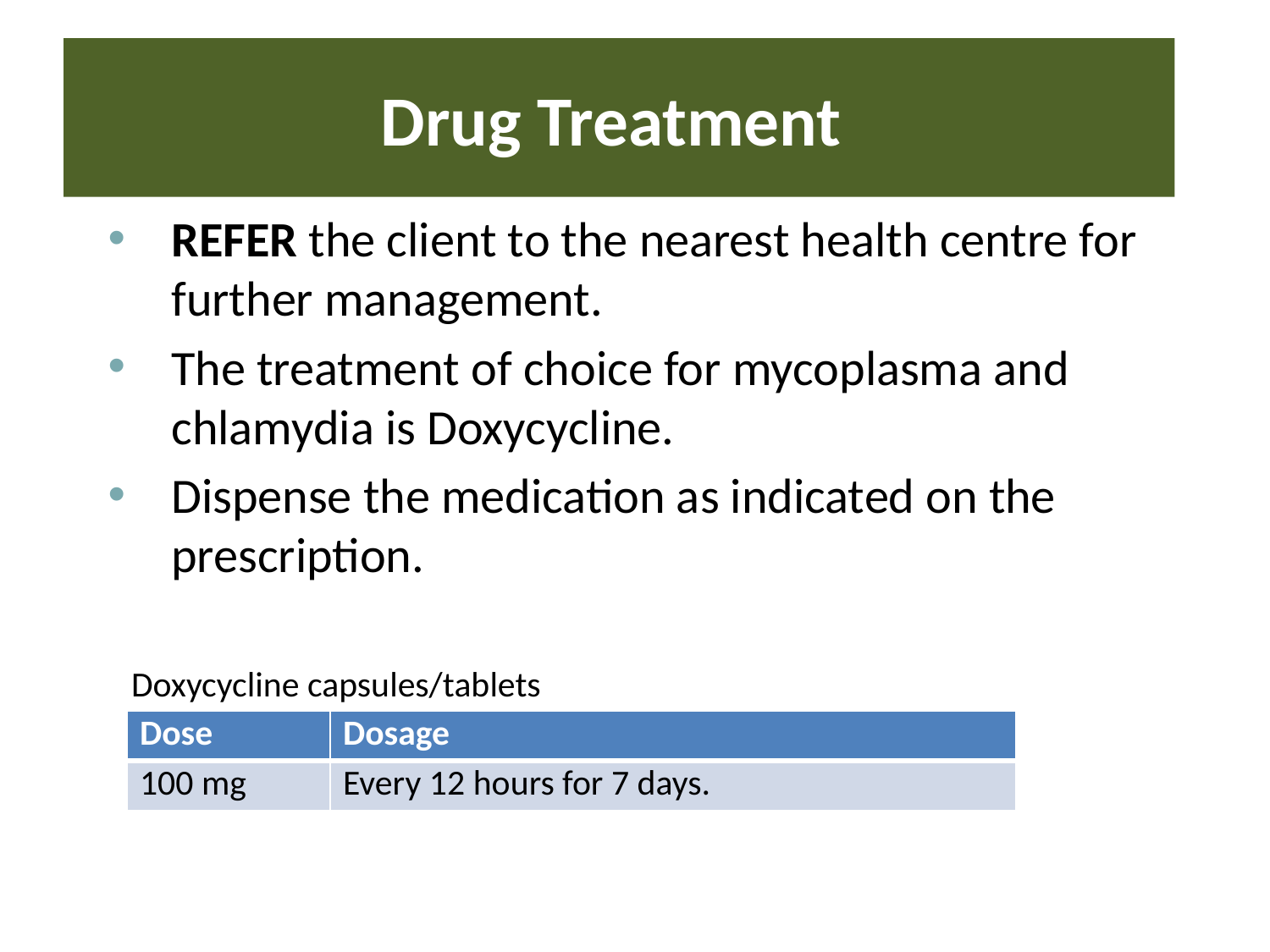

# Drug Treatment
REFER the client to the nearest health centre for further management.
The treatment of choice for mycoplasma and chlamydia is Doxycycline.
Dispense the medication as indicated on the prescription.

Doxycycline capsules/tablets
| Dose | Dosage |
| --- | --- |
| 100 mg | Every 12 hours for 7 days. |